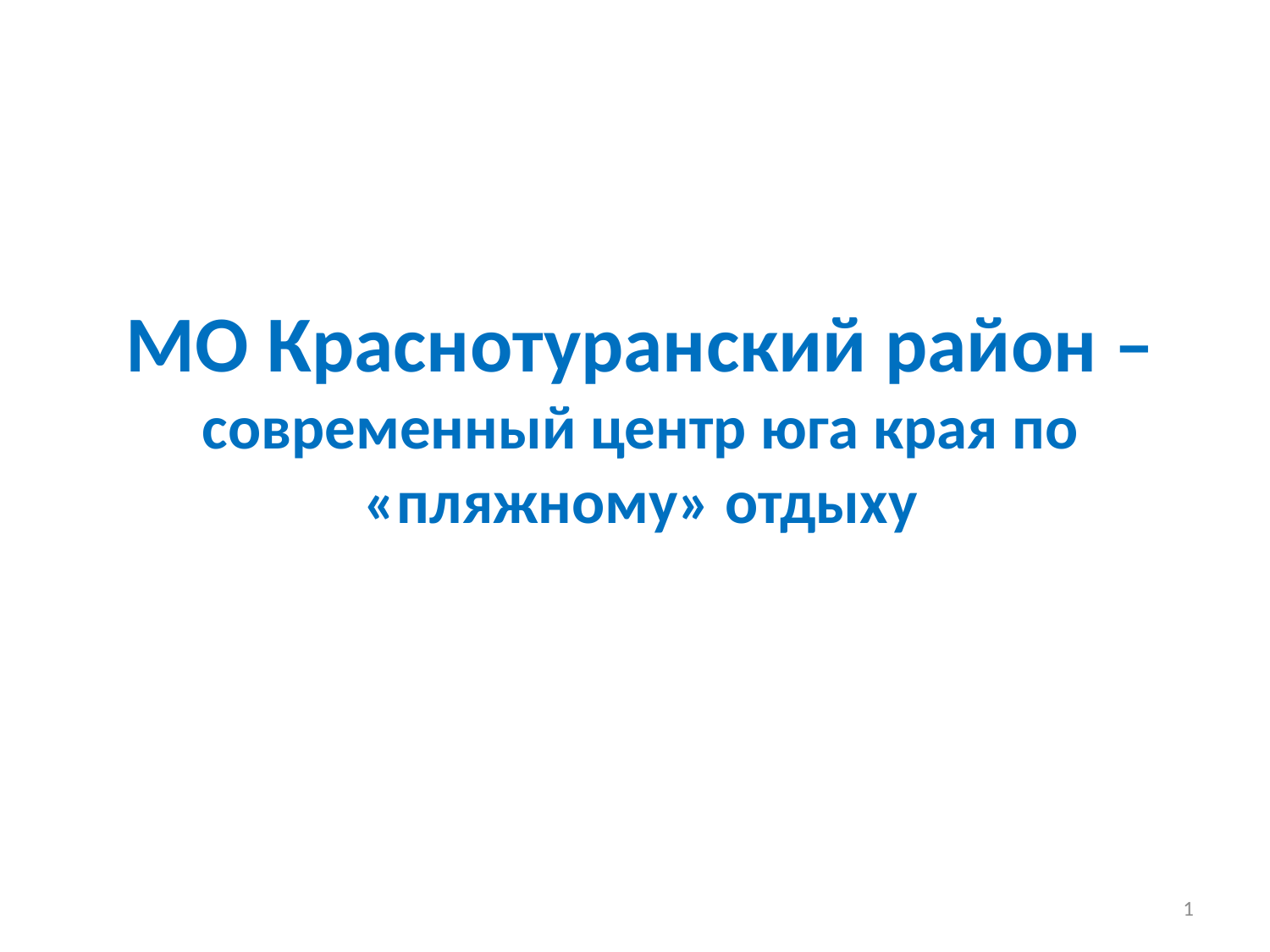

МО Краснотуранский район – современный центр юга края по «пляжному» отдыху
1